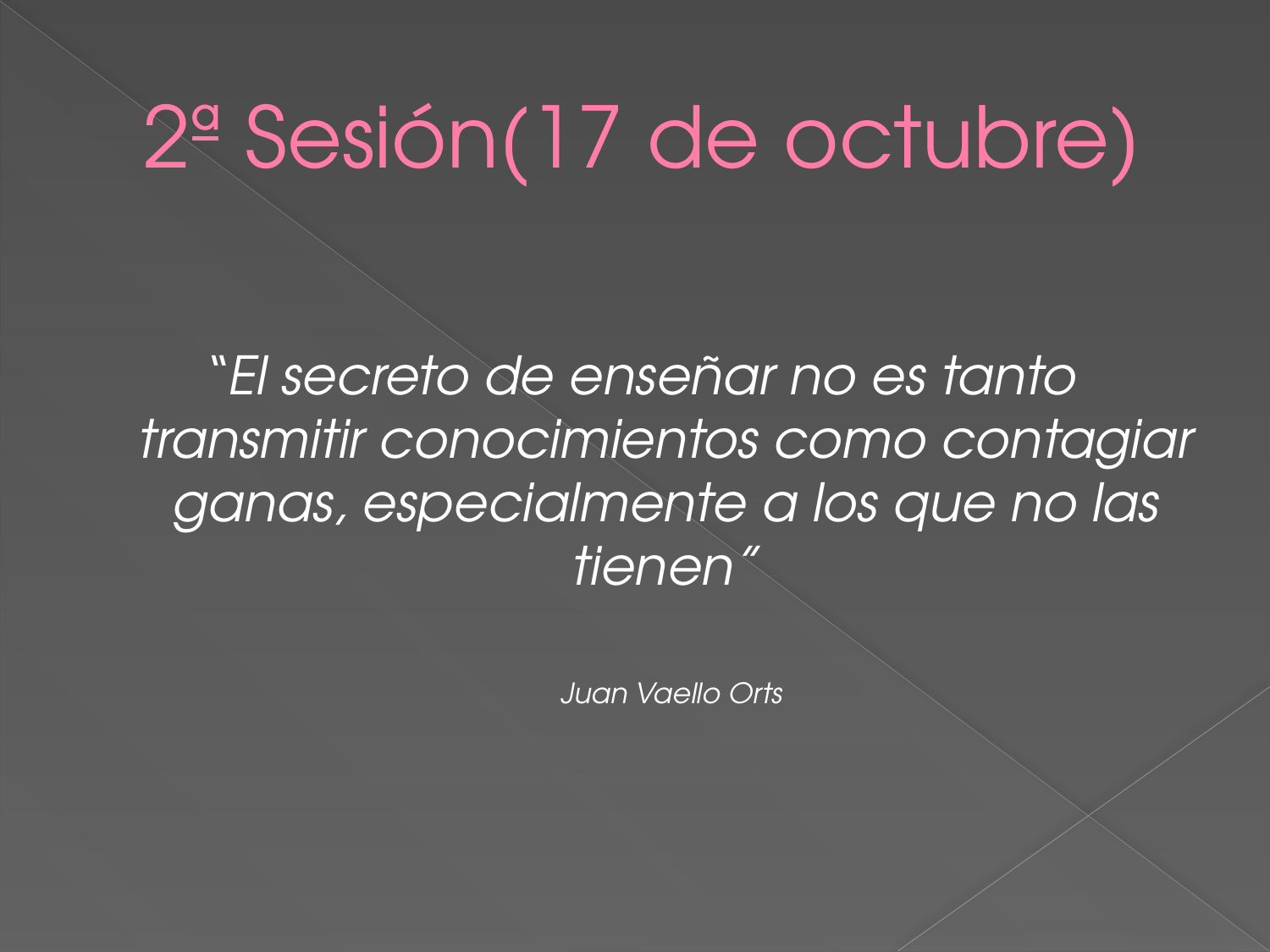

# 2ª Sesión(17 de octubre)

“El secreto de enseñar no es tanto transmitir conocimientos como contagiar ganas, especialmente a los que no las tienen”

Juan Vaello Orts